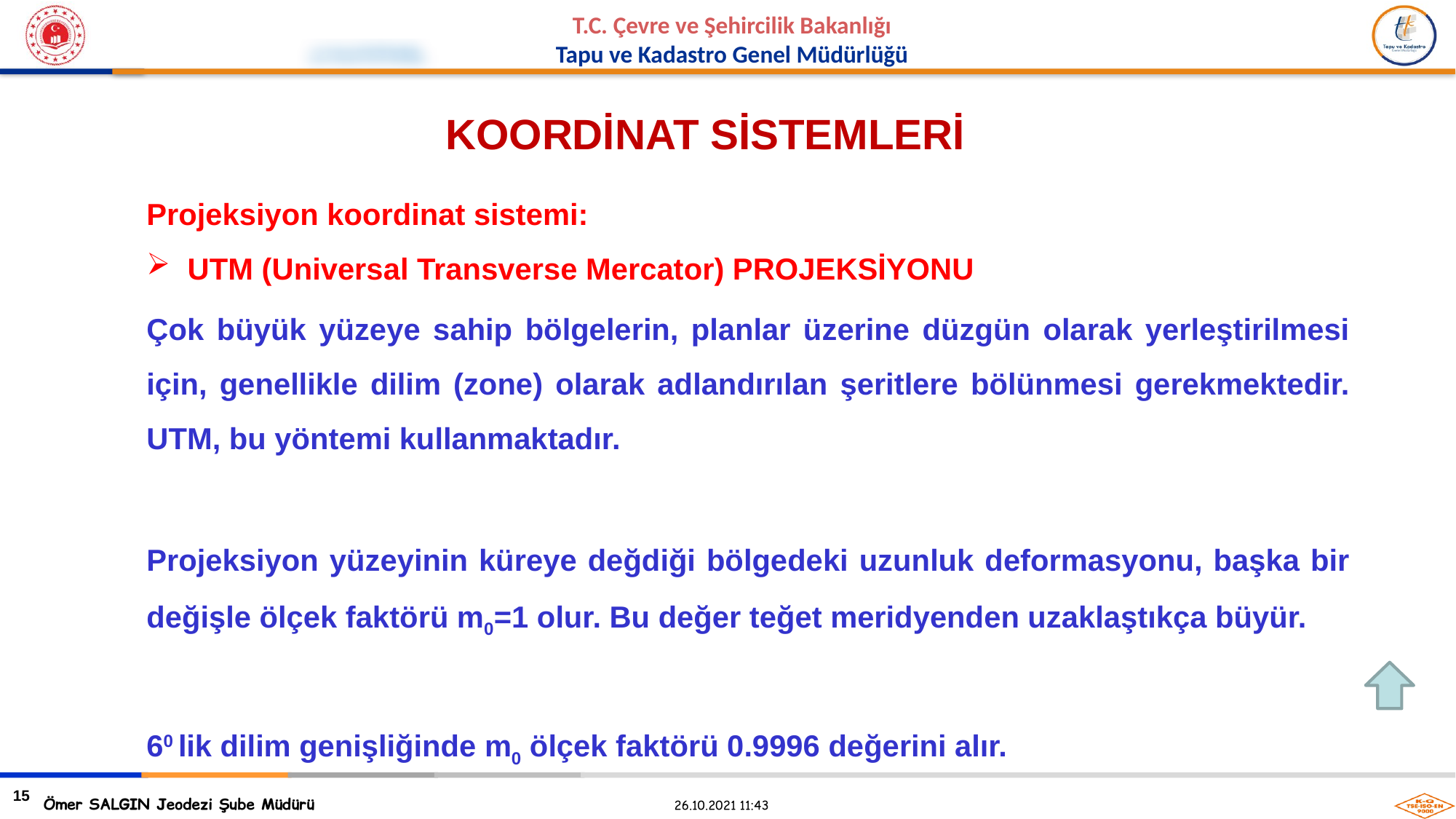

KOORDİNAT SİSTEMLERİ
Projeksiyon koordinat sistemi:
UTM (Universal Transverse Mercator) PROJEKSİYONU
Çok büyük yüzeye sahip bölgelerin, planlar üzerine düzgün olarak yerleştirilmesi için, genellikle dilim (zone) olarak adlandırılan şeritlere bölünmesi gerekmektedir. UTM, bu yöntemi kullanmaktadır.

Projeksiyon yüzeyinin küreye değdiği bölgedeki uzunluk deformasyonu, başka bir değişle ölçek faktörü m0=1 olur. Bu değer teğet meridyenden uzaklaştıkça büyür.

60 lik dilim genişliğinde m0 ölçek faktörü 0.9996 değerini alır.